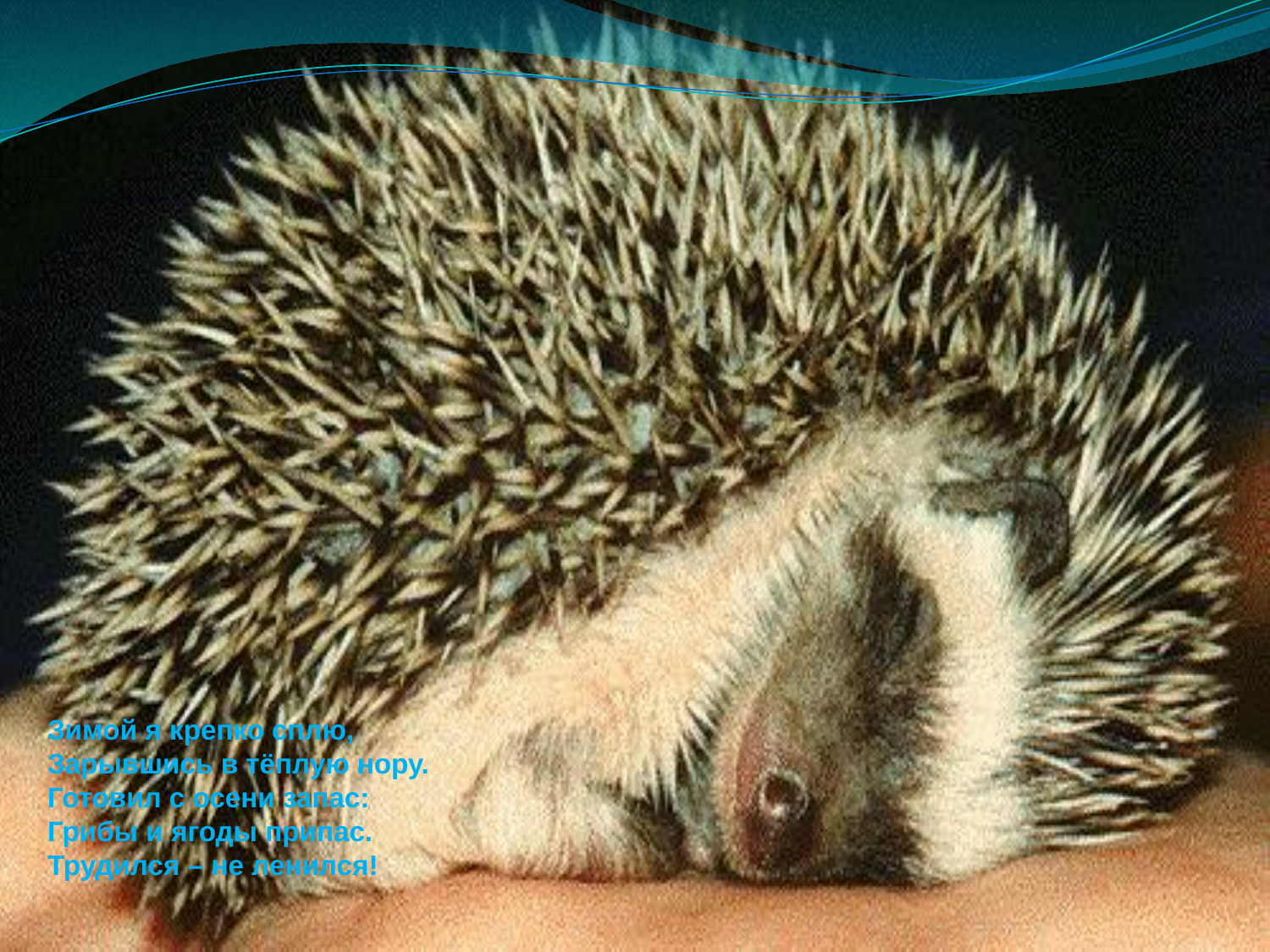

Зимой я крепко сплю,
Зарывшись в тёплую нору.
Готовил с осени запас:
Грибы и ягоды припас.
Трудился – не ленился!